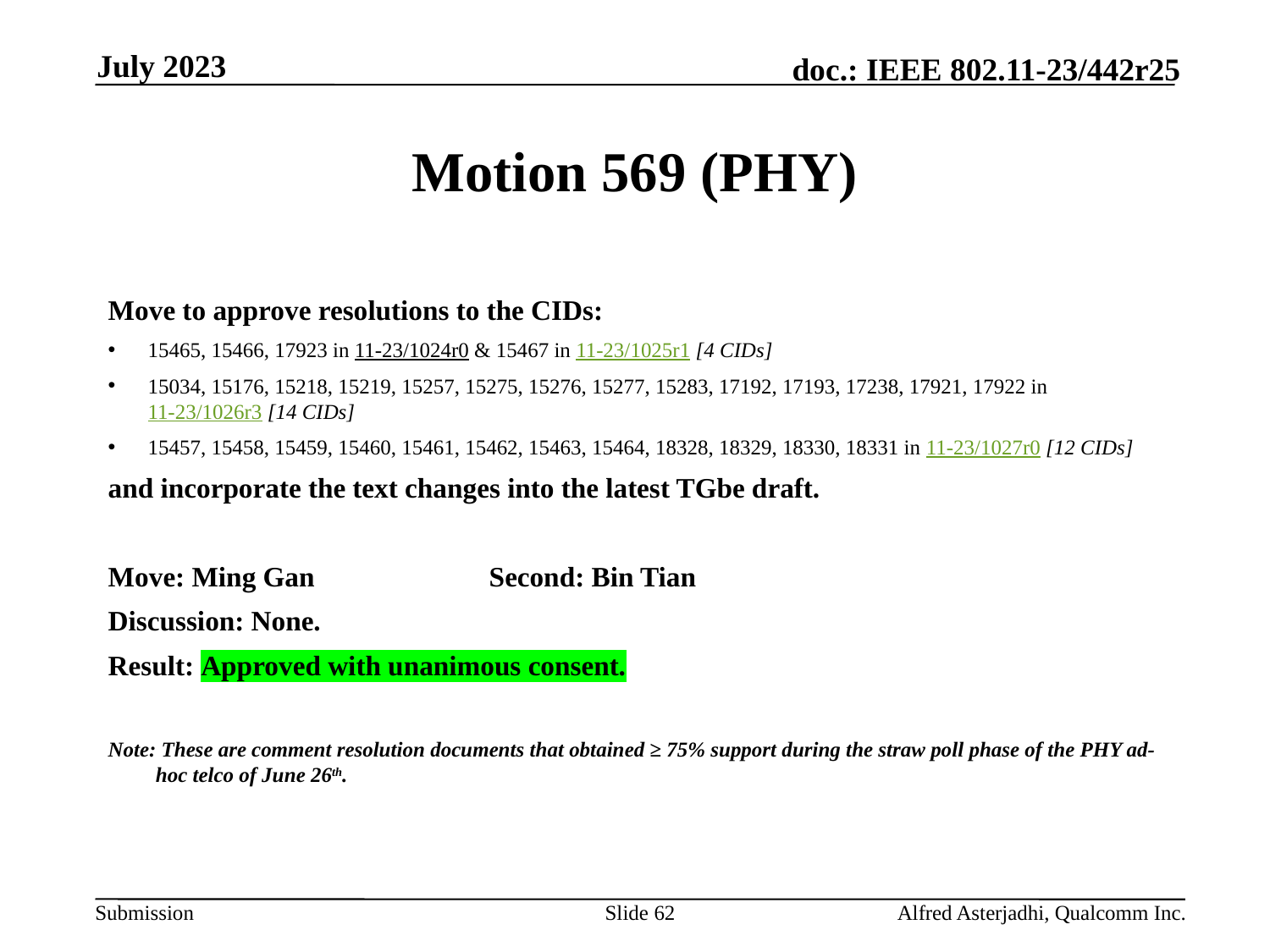

July 2023
# Motion 569 (PHY)
Move to approve resolutions to the CIDs:
15465, 15466, 17923 in 11-23/1024r0 & 15467 in 11-23/1025r1 [4 CIDs]
15034, 15176, 15218, 15219, 15257, 15275, 15276, 15277, 15283, 17192, 17193, 17238, 17921, 17922 in 11-23/1026r3 [14 CIDs]
15457, 15458, 15459, 15460, 15461, 15462, 15463, 15464, 18328, 18329, 18330, 18331 in 11-23/1027r0 [12 CIDs]
and incorporate the text changes into the latest TGbe draft.

Move: Ming Gan		Second: Bin Tian
Discussion: None.
Result: Approved with unanimous consent.

Note: These are comment resolution documents that obtained ≥ 75% support during the straw poll phase of the PHY ad-hoc telco of June 26th.

Slide 62
Alfred Asterjadhi, Qualcomm Inc.